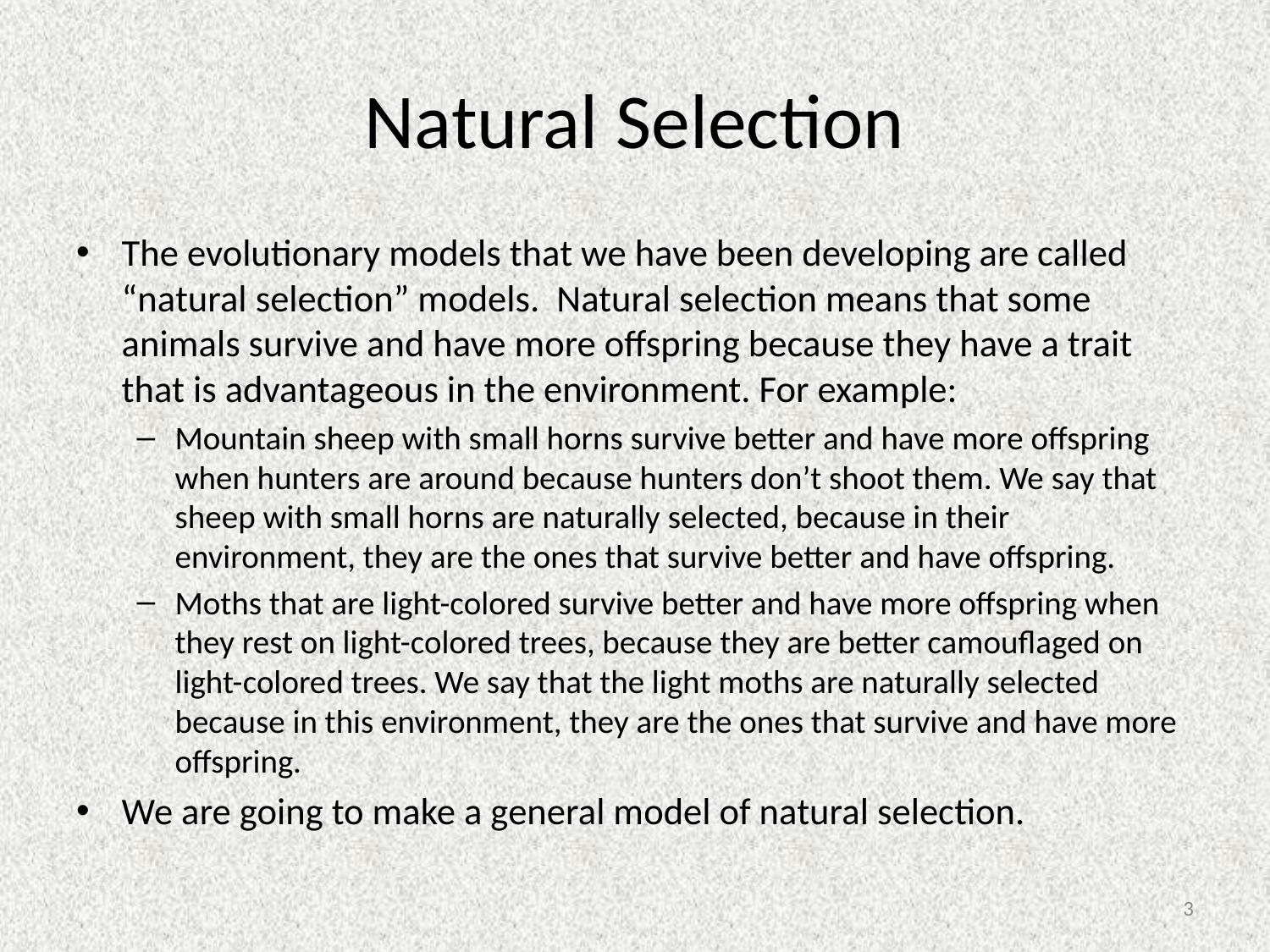

# Natural Selection
The evolutionary models that we have been developing are called “natural selection” models.  Natural selection means that some animals survive and have more offspring because they have a trait that is advantageous in the environment. For example:
Mountain sheep with small horns survive better and have more offspring when hunters are around because hunters don’t shoot them. We say that sheep with small horns are naturally selected, because in their environment, they are the ones that survive better and have offspring.
Moths that are light-colored survive better and have more offspring when they rest on light-colored trees, because they are better camouflaged on light-colored trees. We say that the light moths are naturally selected because in this environment, they are the ones that survive and have more offspring.
We are going to make a general model of natural selection.

3